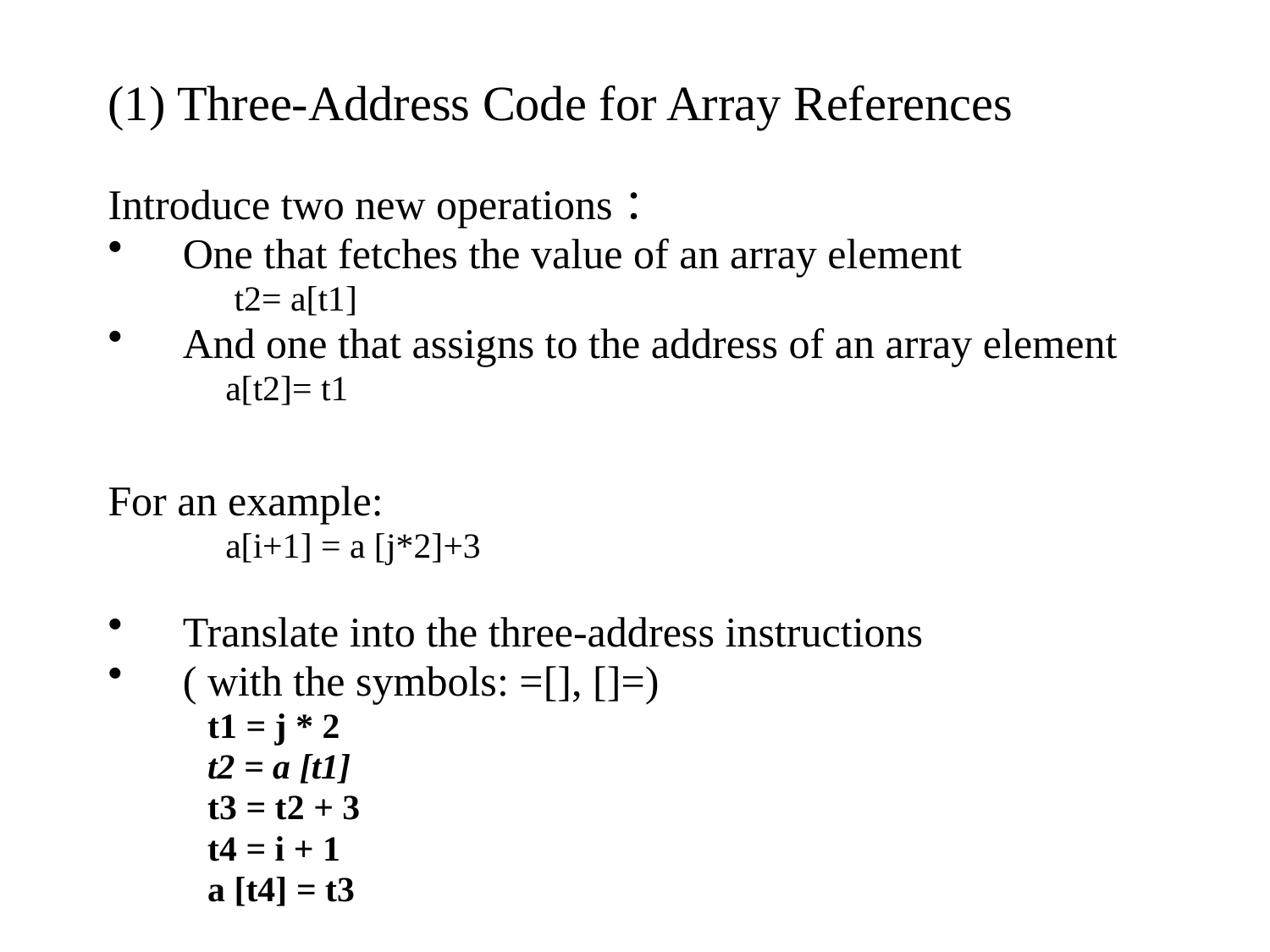

(1) Three-Address Code for Array References

Introduce two new operations：
One that fetches the value of an array element
   t2= a[t1]
And one that assigns to the address of an array element
  a[t2]= t1

For an example:
  a[i+1] = a [j*2]+3

Translate into the three-address instructions
( with the symbols: =[], []=)
t1 = j * 2
t2 = a [t1]
t3 = t2 + 3
t4 = i + 1
a [t4] = t3